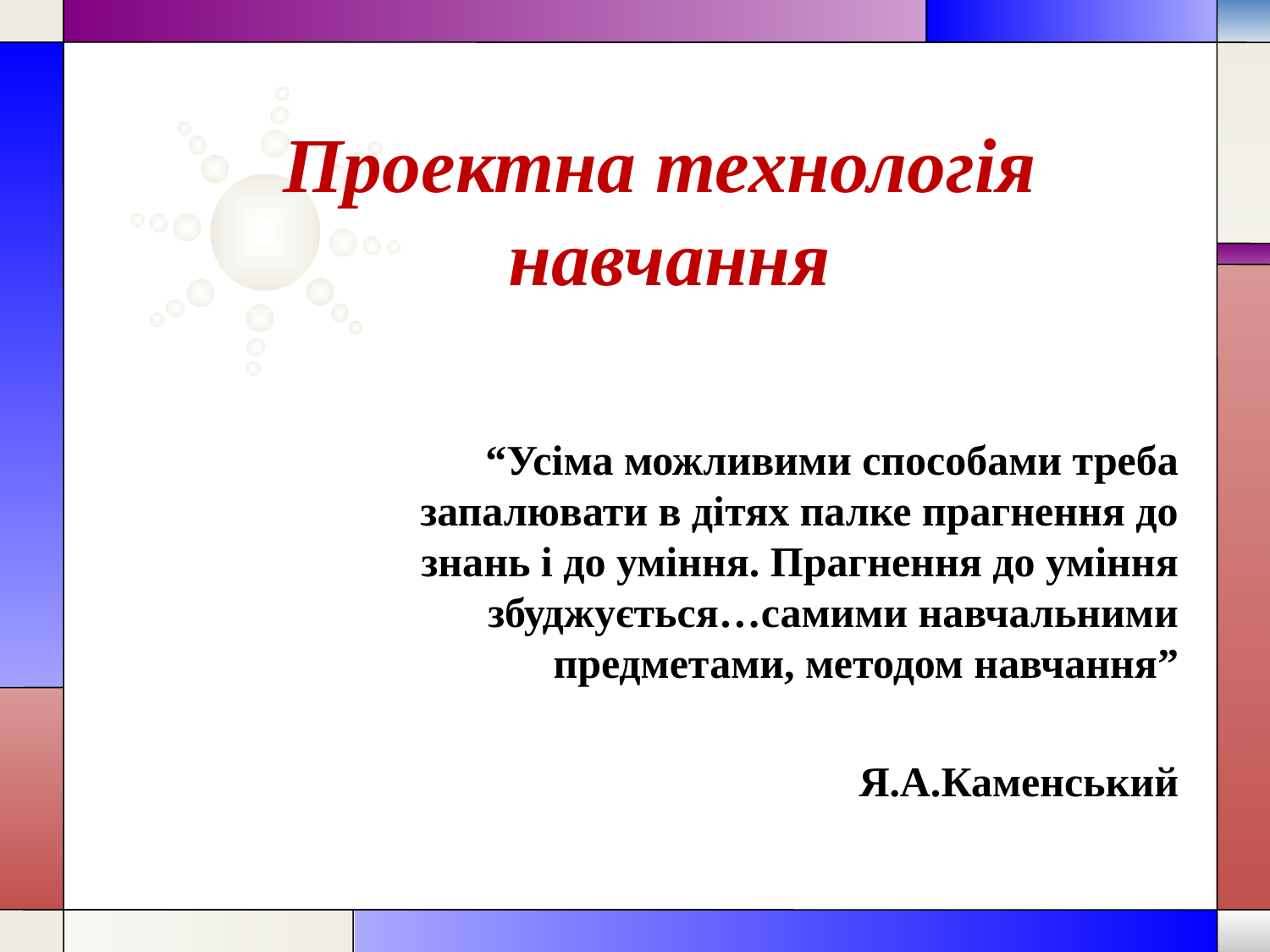

# Проектна технологія навчання
“Усіма можливими способами треба запалювати в дітях палке прагнення до знань і до уміння. Прагнення до уміння збуджується…самими навчальними предметами, методом навчання”

Я.А.Каменський